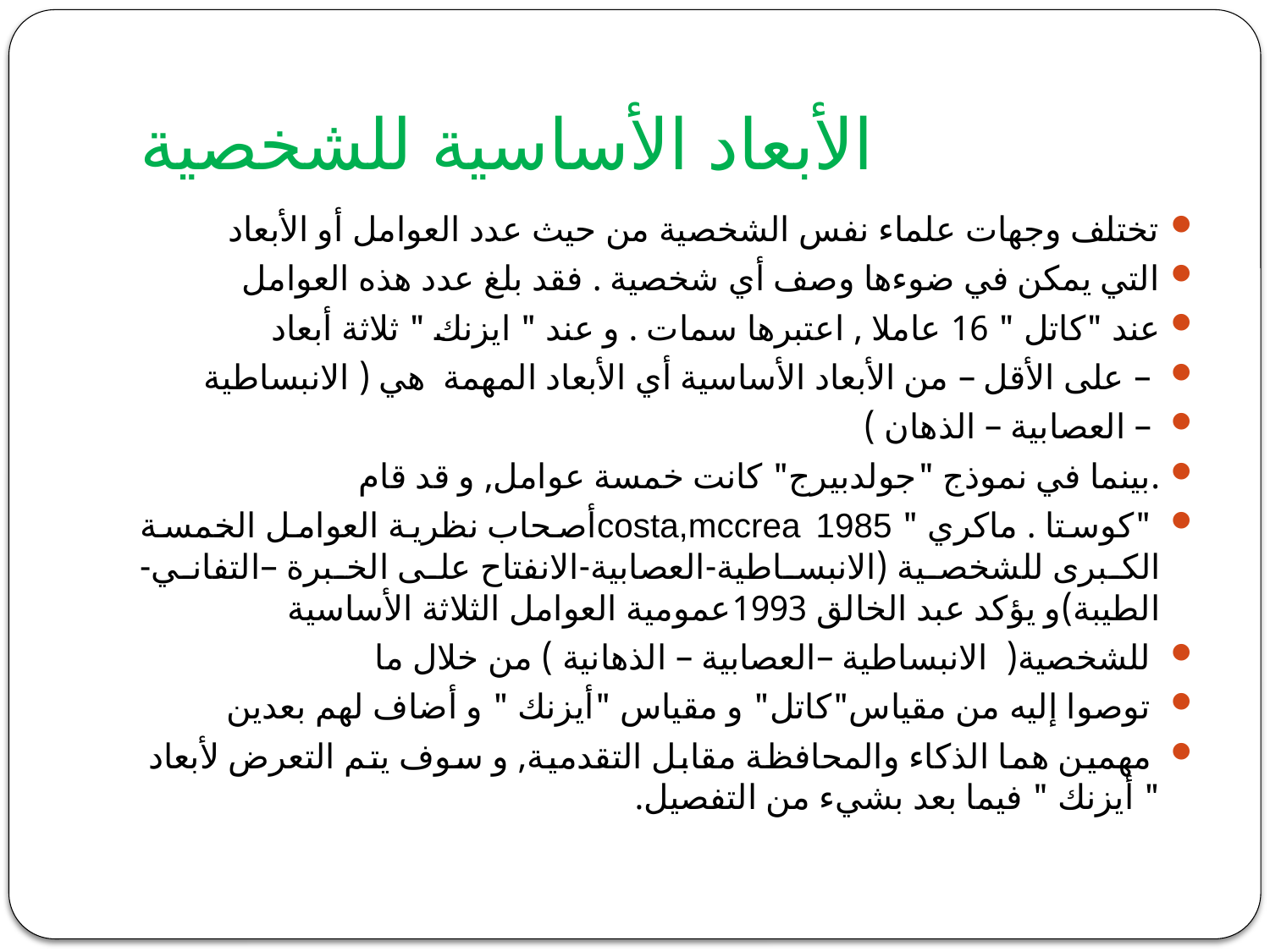

# الأبعاد الأساسية للشخصية
تختلف وجهات علماء نفس الشخصية من حيث عدد العوامل أو الأبعاد
التي يمكن في ضوءها وصف أي شخصية . فقد بلغ عدد هذه العوامل
عند "كاتل " 16 عاملا , اعتبرها سمات . و عند " ايزنك " ثلاثة أبعاد
 – على الأقل – من الأبعاد الأساسية أي الأبعاد المهمة  هي ( الانبساطية
 – العصابية – الذهان )
.بينما في نموذج "جولدبيرج" كانت خمسة عوامل, و قد قام
 "كوستا . ماكري " costa,mccrea 1985أصحاب نظرية العوامل الخمسة الكبرى للشخصية (الانبساطية-العصابية-الانفتاح على الخبرة –التفاني-الطيبة)و يؤكد عبد الخالق 1993عمومية العوامل الثلاثة الأساسية
 للشخصية(  الانبساطية –العصابية – الذهانية ) من خلال ما
 توصوا إليه من مقياس"كاتل" و مقياس "أيزنك " و أضاف لهم بعدين
 مهمين هما الذكاء والمحافظة مقابل التقدمية, و سوف يتم التعرض لأبعاد  " أيزنك " فيما بعد بشيء من التفصيل.